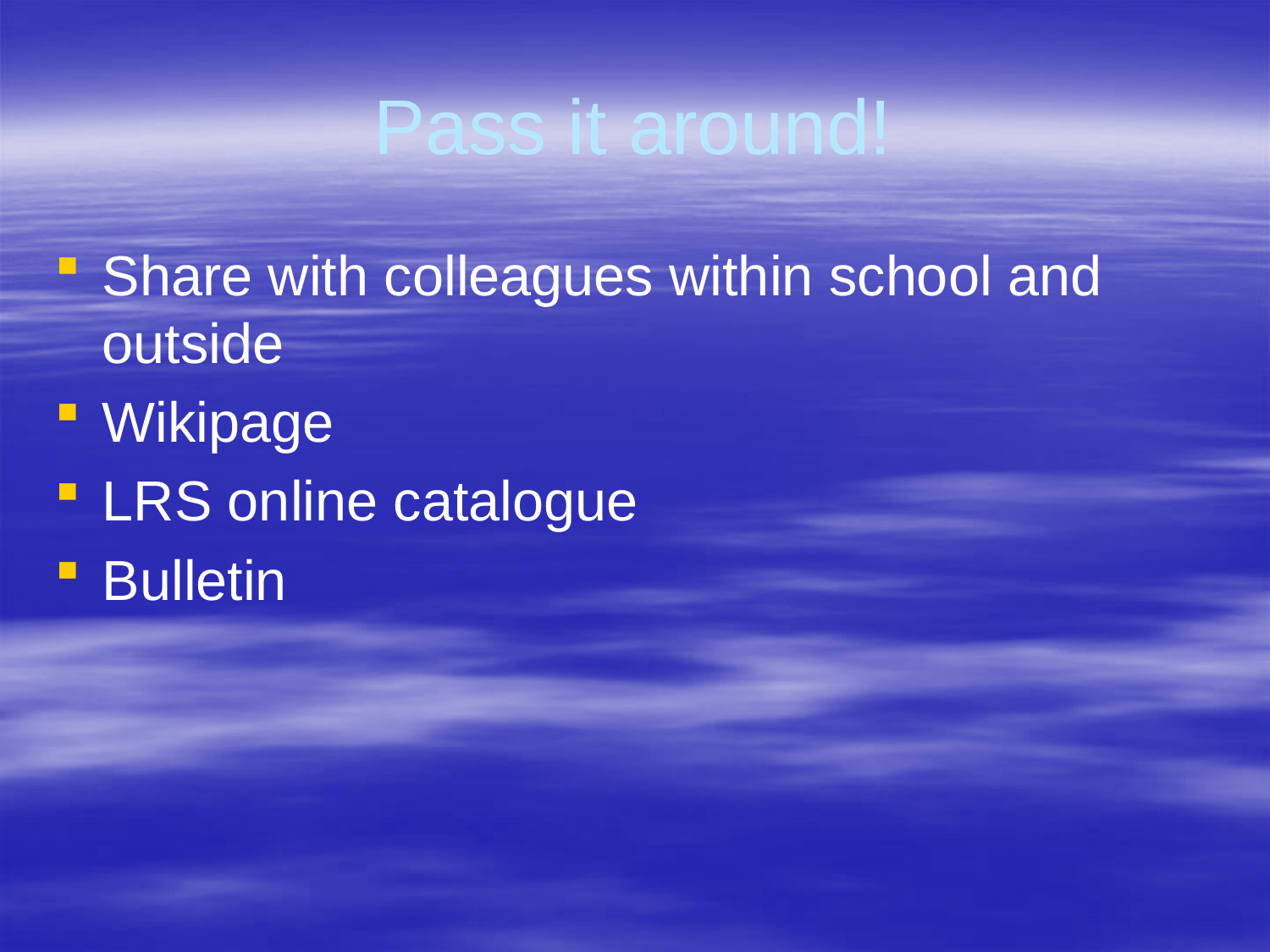

# Pass it around!
Share with colleagues within school and outside
Wikipage
LRS online catalogue
Bulletin